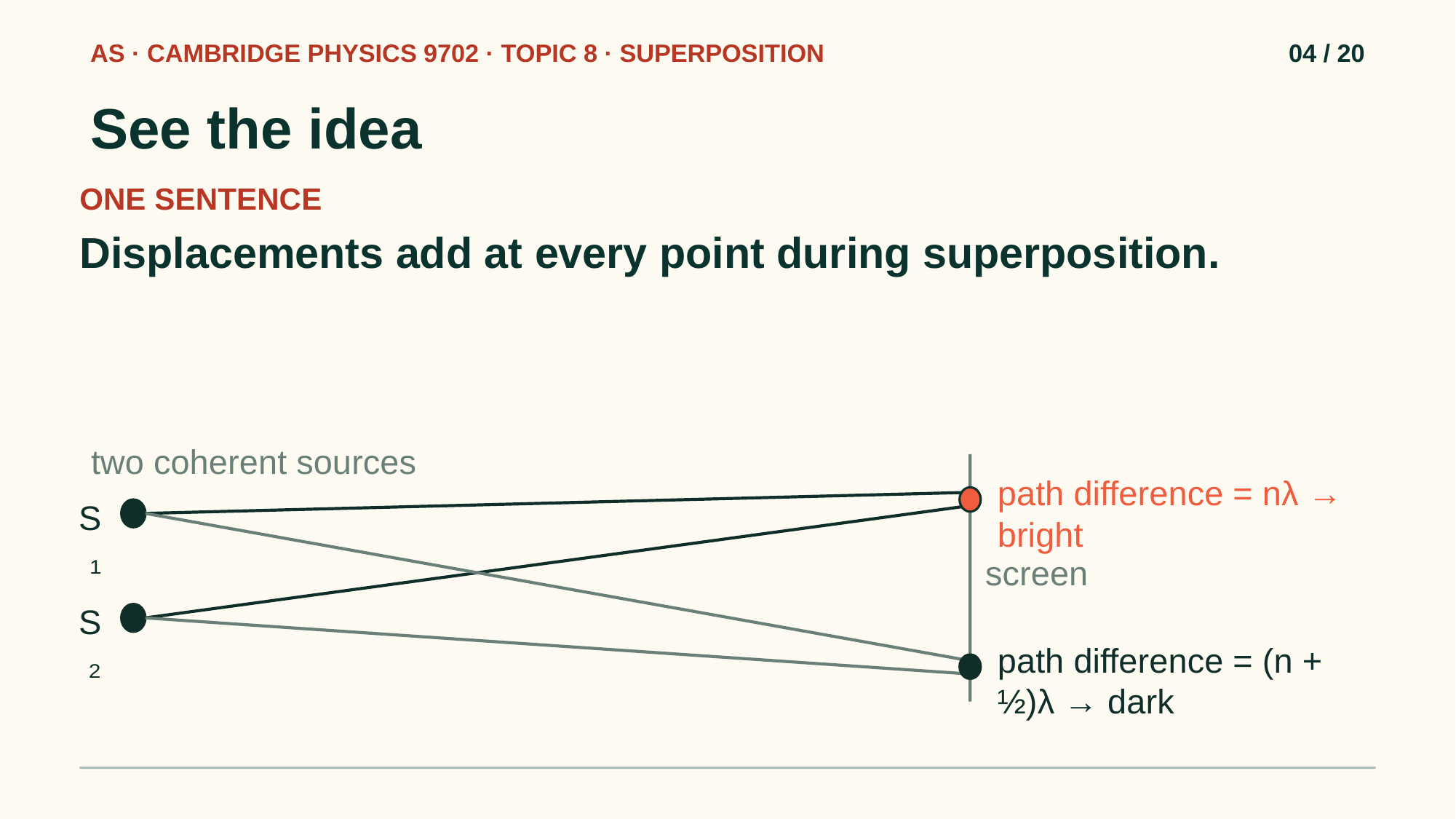

AS · CAMBRIDGE PHYSICS 9702 · TOPIC 8 · SUPERPOSITION
04 / 20
See the idea
ONE SENTENCE
Displacements add at every point during superposition.
two coherent sources

path difference = nλ → bright

S₁

screen
S₂

path difference = (n + ½)λ → dark